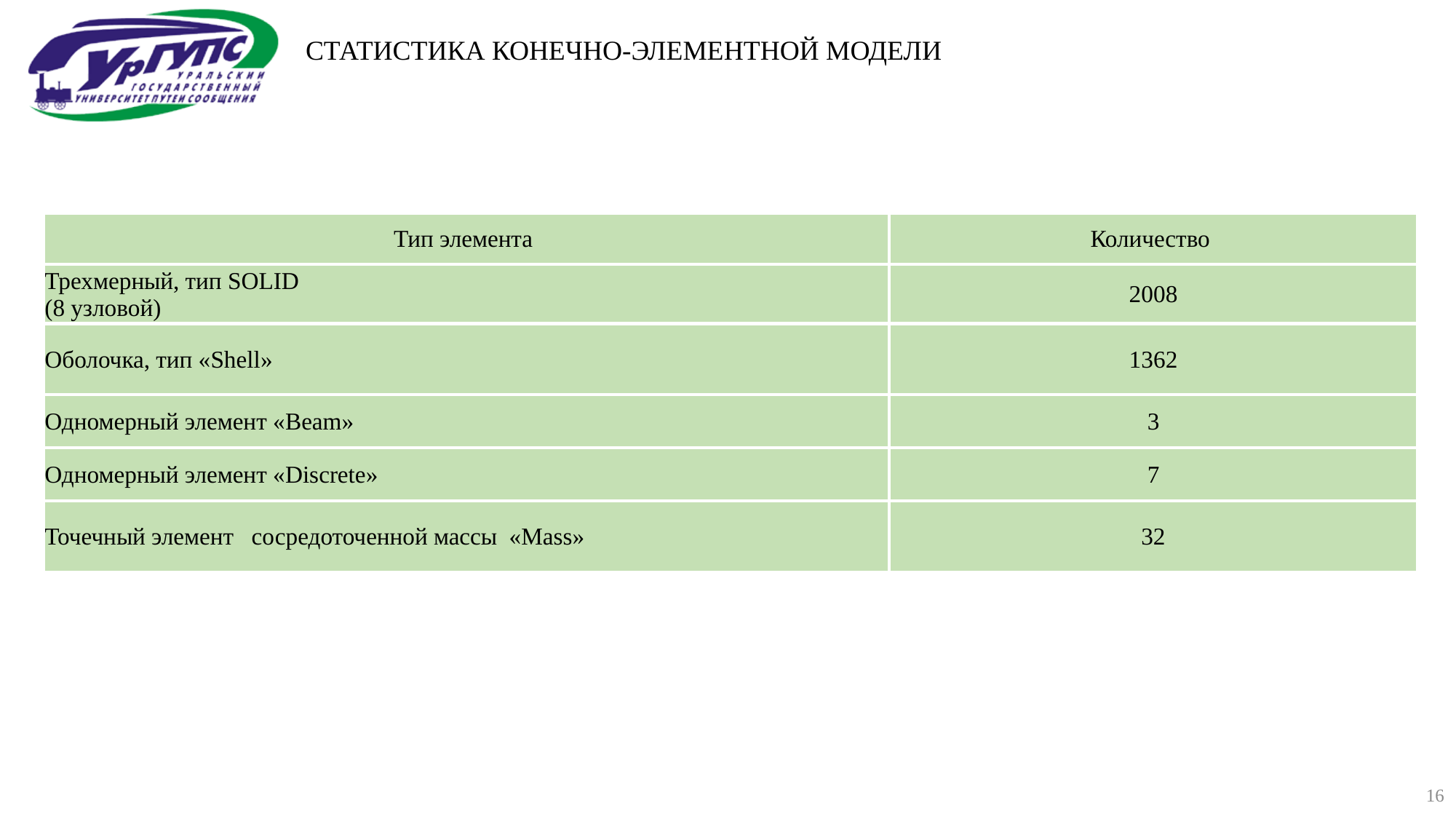

СТАТИСТИКА КОНЕЧНО-ЭЛЕМЕНТНОЙ МОДЕЛИ
| Тип элемента | Количество |
| --- | --- |
| Трехмерный, тип SOLID (8 узловой) | 2008 |
| Оболочка, тип «Shell» | 1362 |
| Одномерный элемент «Beam» | 3 |
| Одномерный элемент «Discrete» | 7 |
| Точечный элемент сосредоточенной массы «Mass» | 32 |
16